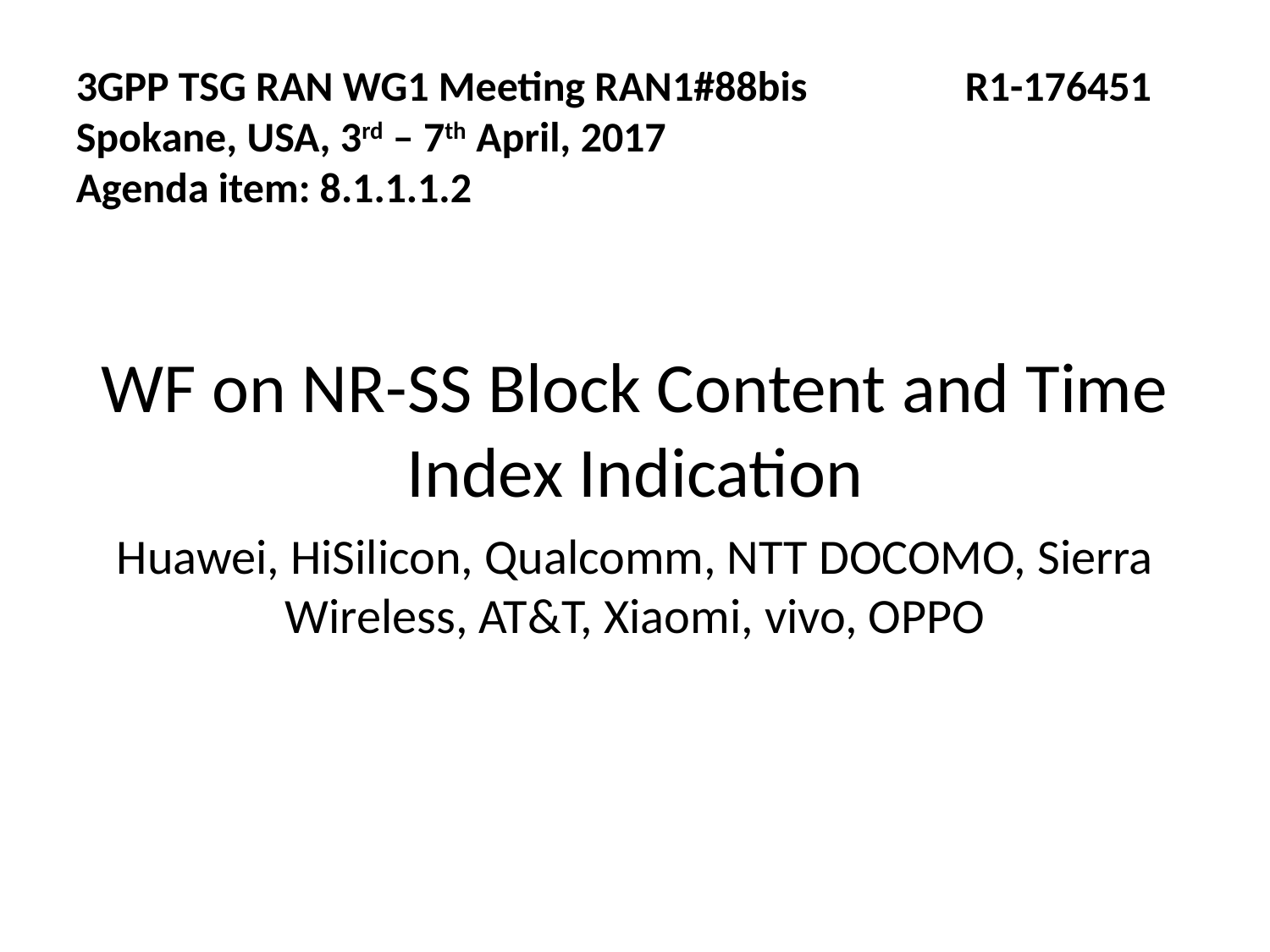

3GPP TSG RAN WG1 Meeting RAN1#88bis		R1-176451
Spokane, USA, 3rd – 7th April, 2017
Agenda item: 8.1.1.1.2
WF on NR-SS Block Content and Time Index Indication
Huawei, HiSilicon, Qualcomm, NTT DOCOMO, Sierra Wireless, AT&T, Xiaomi, vivo, OPPO